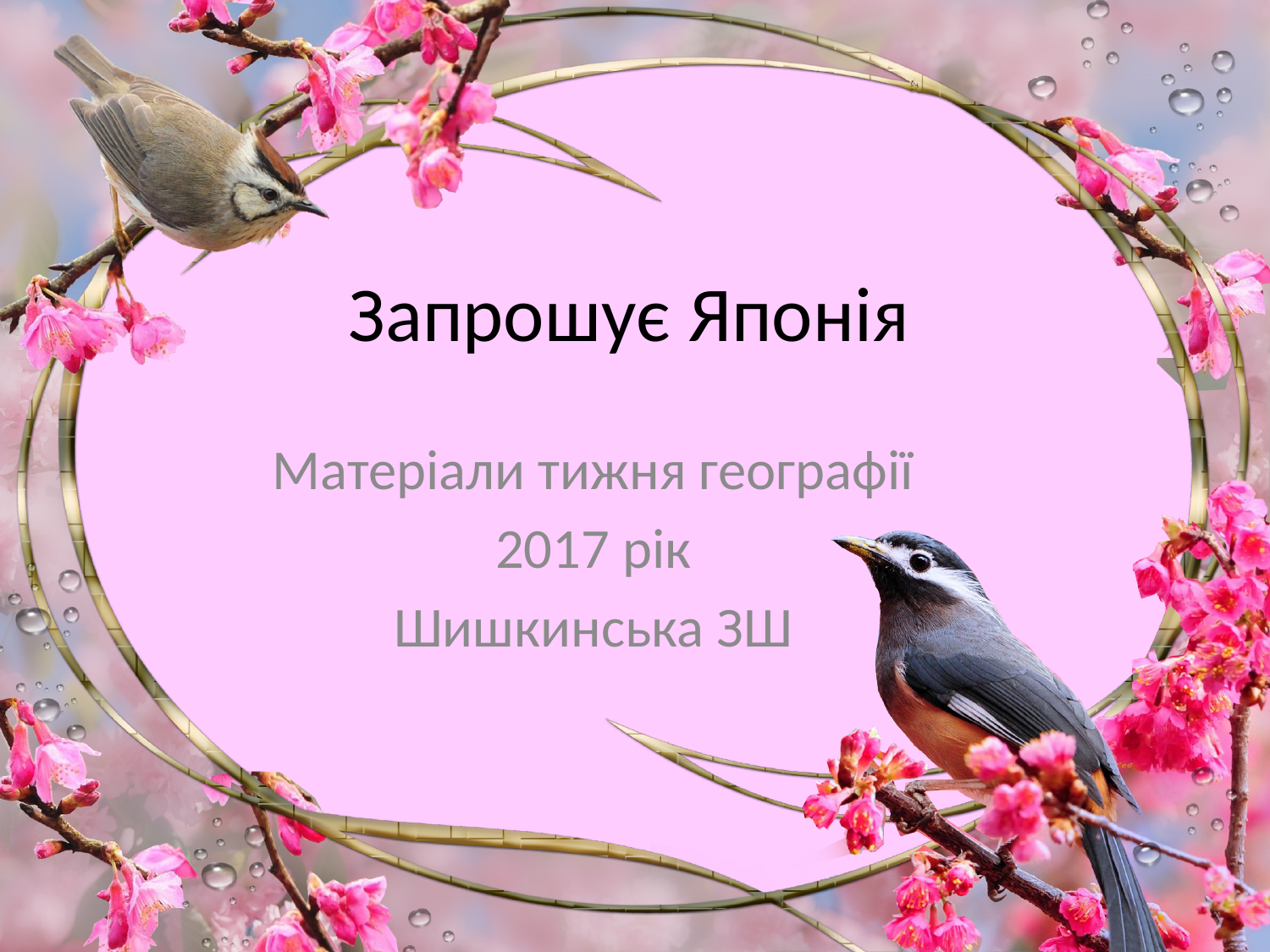

# Запрошує Японія
Матеріали тижня географії
2017 рік
Шишкинська ЗШ